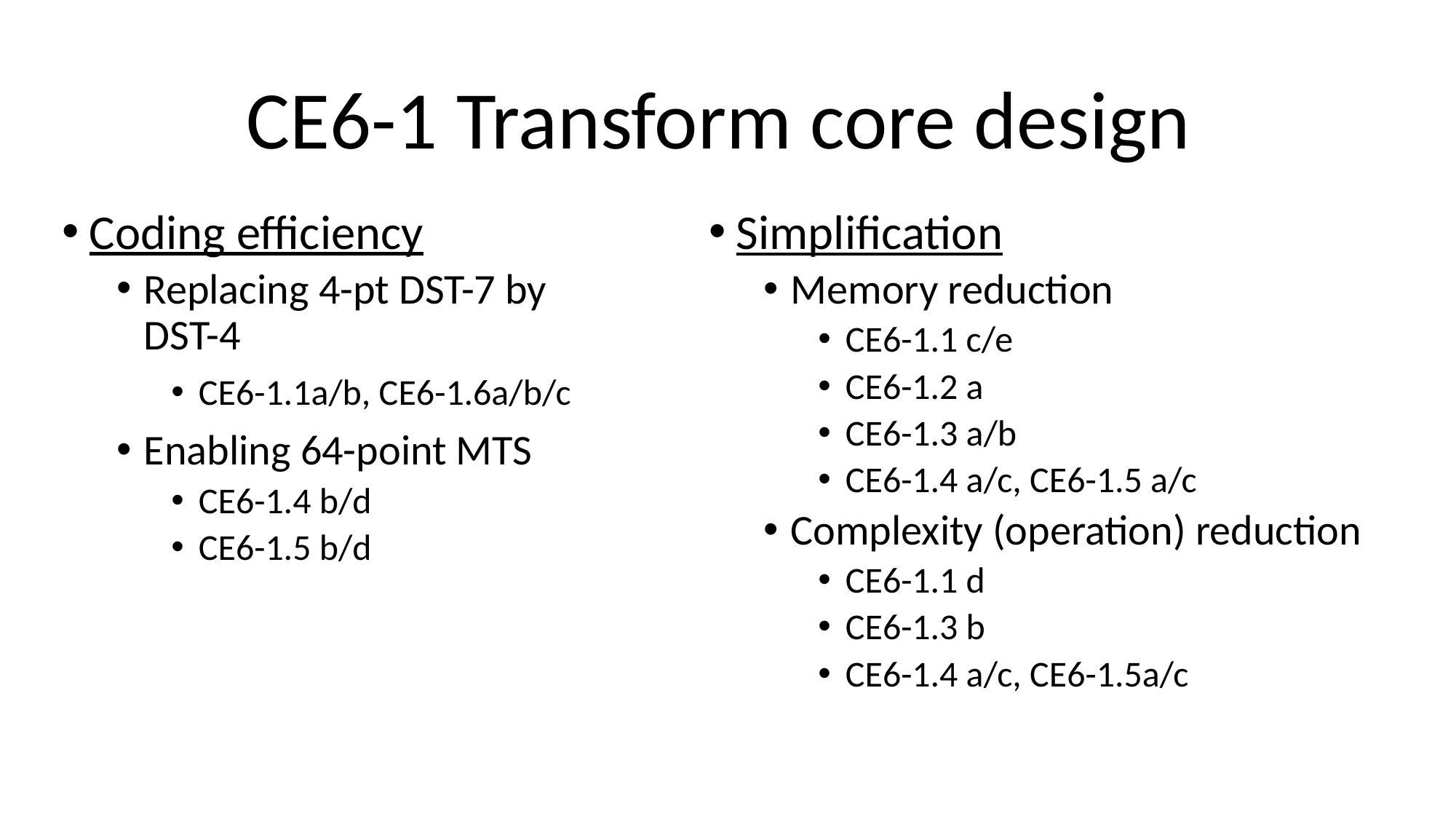

# CE6-1 Transform core design
Coding efficiency
Replacing 4-pt DST-7 by DST-4
CE6-1.1a/b, CE6-1.6a/b/c
Enabling 64-point MTS
CE6-1.4 b/d
CE6-1.5 b/d
Simplification
Memory reduction
CE6-1.1 c/e
CE6-1.2 a
CE6-1.3 a/b
CE6-1.4 a/c, CE6-1.5 a/c
Complexity (operation) reduction
CE6-1.1 d
CE6-1.3 b
CE6-1.4 a/c, CE6-1.5a/c